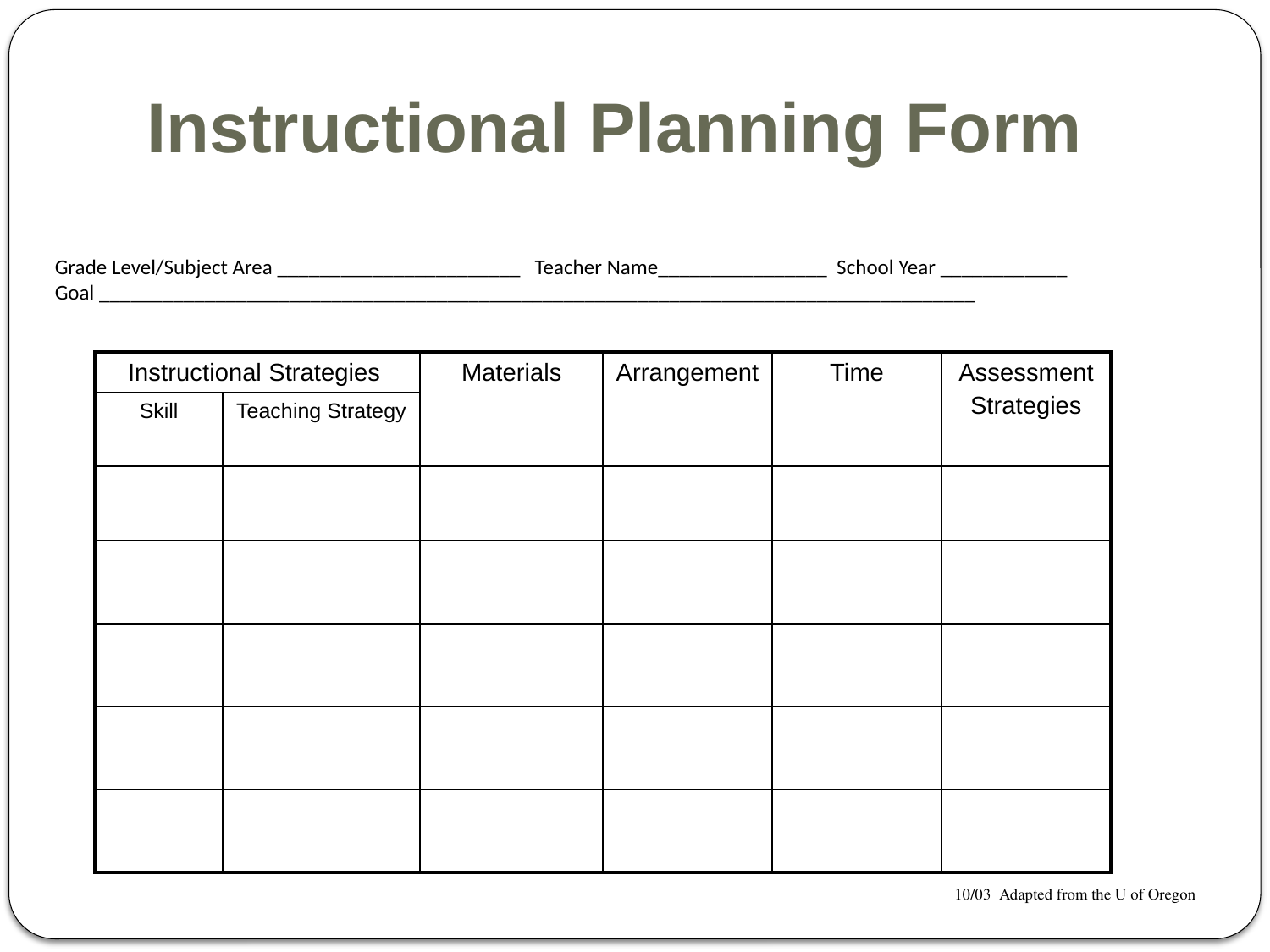

# Instructional Planning Form

Grade Level/Subject Area _______________________   Teacher Name________________  School Year ____________
Goal ___________________________________________________________________________________
| Instructional Strategies |  | Materials | Arrangement | Time | Assessment Strategies |
| --- | --- | --- | --- | --- | --- |
| Skill | Teaching Strategy |  |  |  |  |
|  |  |  |  |  |  |
|  |  |  |  |  |  |
|  |  |  |  |  |  |
|  |  |  |  |  |  |
|  |  |  |  |  |  |

10/03  Adapted from the U of Oregon